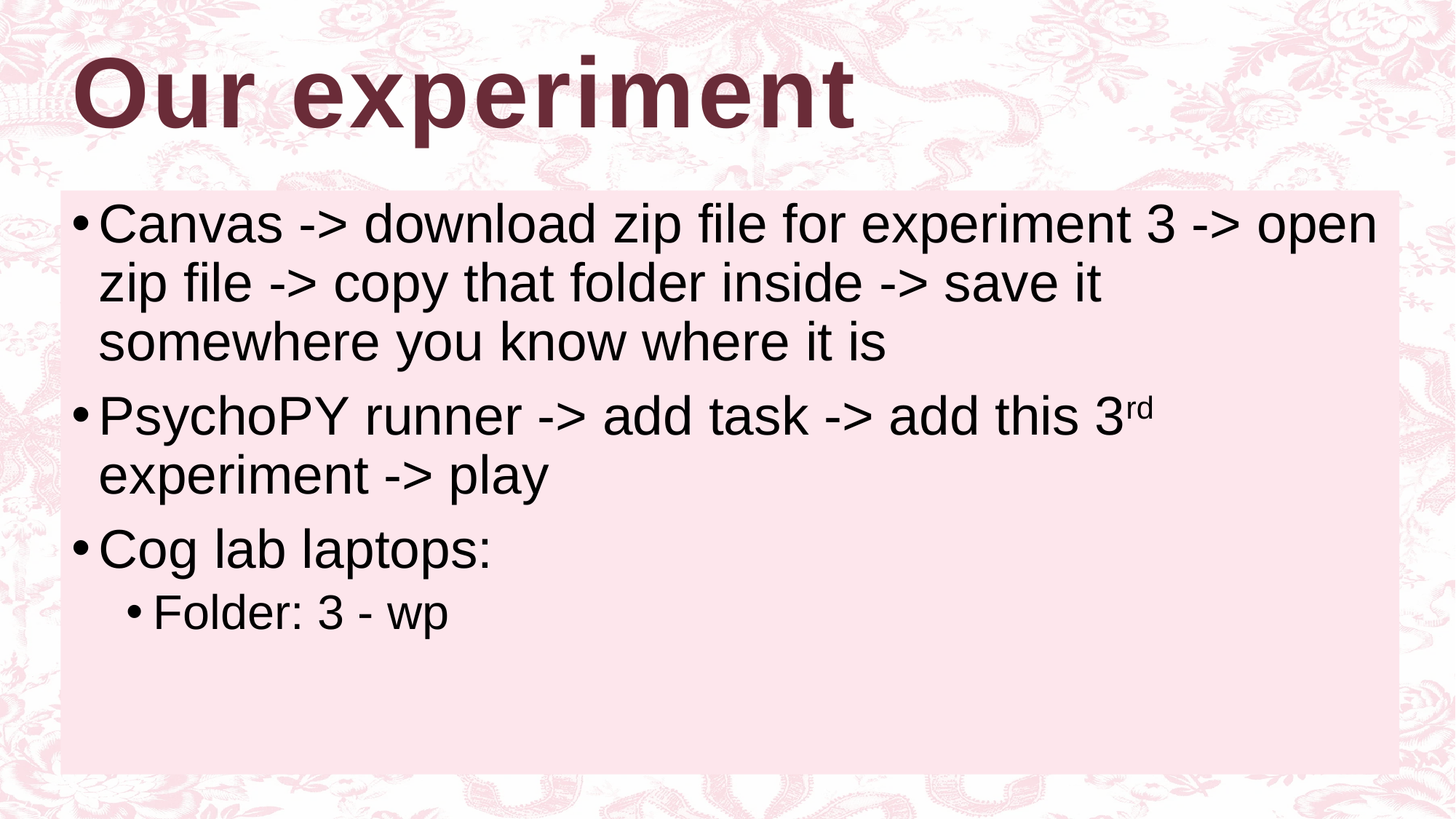

# Our experiment
Canvas -> download zip file for experiment 3 -> open zip file -> copy that folder inside -> save it somewhere you know where it is
PsychoPY runner -> add task -> add this 3rd experiment -> play
Cog lab laptops:
Folder: 3 - wp